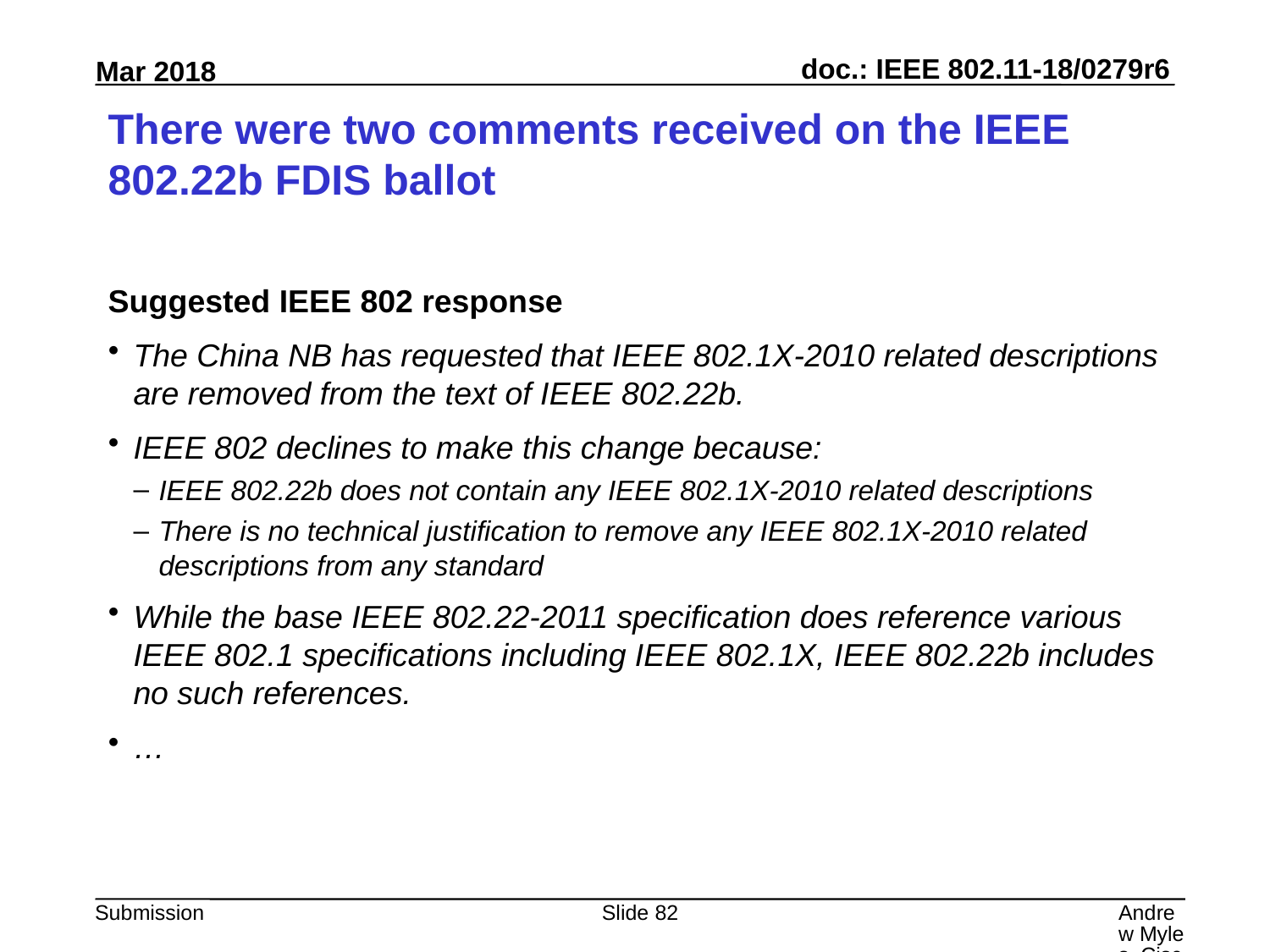

# There were two comments received on the IEEE 802.22b FDIS ballot
Suggested IEEE 802 response
The China NB has requested that IEEE 802.1X-2010 related descriptions are removed from the text of IEEE 802.22b.
IEEE 802 declines to make this change because:
IEEE 802.22b does not contain any IEEE 802.1X-2010 related descriptions
There is no technical justification to remove any IEEE 802.1X-2010 related descriptions from any standard
While the base IEEE 802.22-2011 specification does reference various IEEE 802.1 specifications including IEEE 802.1X, IEEE 802.22b includes no such references.
…

Slide 82
Andrew Myles, Cisco